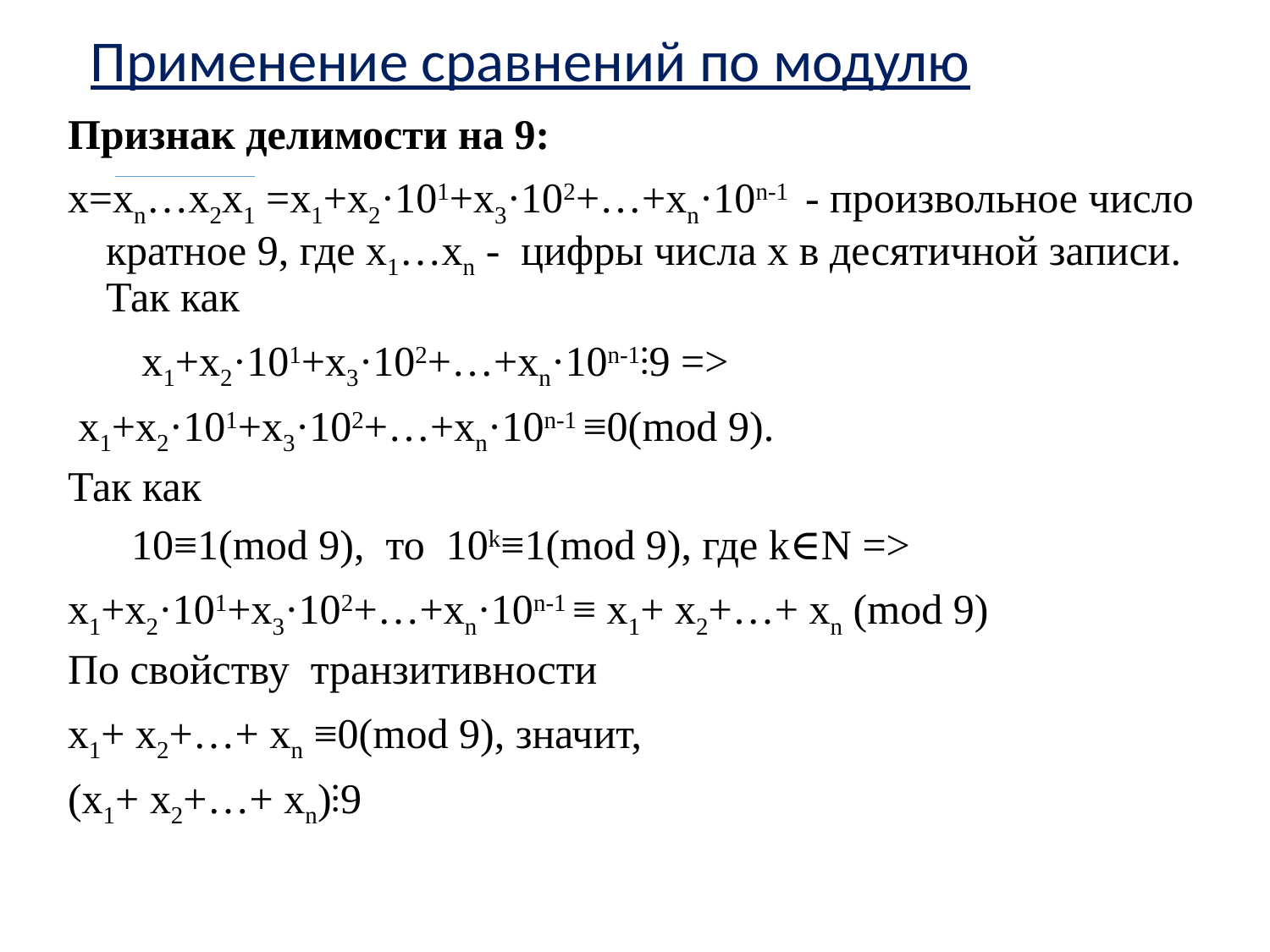

# Применение сравнений по модулю
Признак делимости на 9:
x=xn…x2x1 =x1+x2·101+x3·102+…+xn·10n-1  - произвольное число кратное 9, где x1…xn -  цифры числа x в десятичной записи.
Так как
       x1+x2·101+x3·102+…+xn·10n-1⋮9 =>
 x1+x2·101+x3·102+…+xn·10n-1 ≡0(mod 9).
Так как
      10≡1(mod 9),  то  10k≡1(mod 9), где k∈N =>
x1+x2·101+x3·102+…+xn·10n-1 ≡ x1+ x2+…+ xn (mod 9)
По свойству  транзитивности
x1+ x2+…+ xn ≡0(mod 9), значит,
(x1+ x2+…+ xn)⋮9